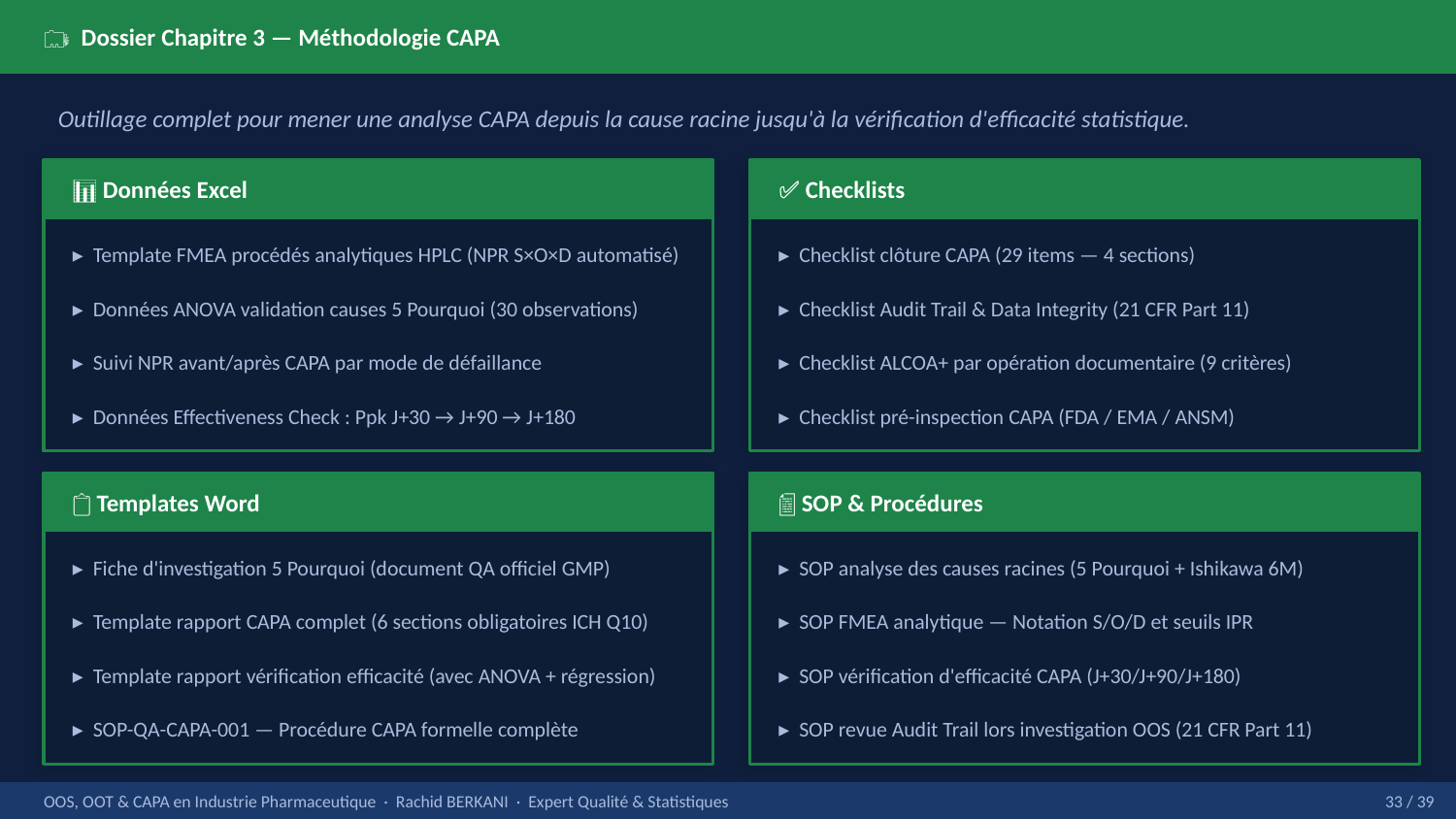

🗂  Dossier Chapitre 3 — Méthodologie CAPA
Outillage complet pour mener une analyse CAPA depuis la cause racine jusqu'à la vérification d'efficacité statistique.

📊 Données Excel

✅ Checklists
▸  Template FMEA procédés analytiques HPLC (NPR S×O×D automatisé)
▸  Checklist clôture CAPA (29 items — 4 sections)
▸  Données ANOVA validation causes 5 Pourquoi (30 observations)
▸  Checklist Audit Trail & Data Integrity (21 CFR Part 11)
▸  Suivi NPR avant/après CAPA par mode de défaillance
▸  Checklist ALCOA+ par opération documentaire (9 critères)
▸  Données Effectiveness Check : Ppk J+30 → J+90 → J+180
▸  Checklist pré-inspection CAPA (FDA / EMA / ANSM)

📋 Templates Word

📄 SOP & Procédures
▸  Fiche d'investigation 5 Pourquoi (document QA officiel GMP)
▸  SOP analyse des causes racines (5 Pourquoi + Ishikawa 6M)
▸  Template rapport CAPA complet (6 sections obligatoires ICH Q10)
▸  SOP FMEA analytique — Notation S/O/D et seuils IPR
▸  Template rapport vérification efficacité (avec ANOVA + régression)
▸  SOP vérification d'efficacité CAPA (J+30/J+90/J+180)
▸  SOP-QA-CAPA-001 — Procédure CAPA formelle complète
▸  SOP revue Audit Trail lors investigation OOS (21 CFR Part 11)

OOS, OOT & CAPA en Industrie Pharmaceutique  ·  Rachid BERKANI  ·  Expert Qualité & Statistiques
33 / 39